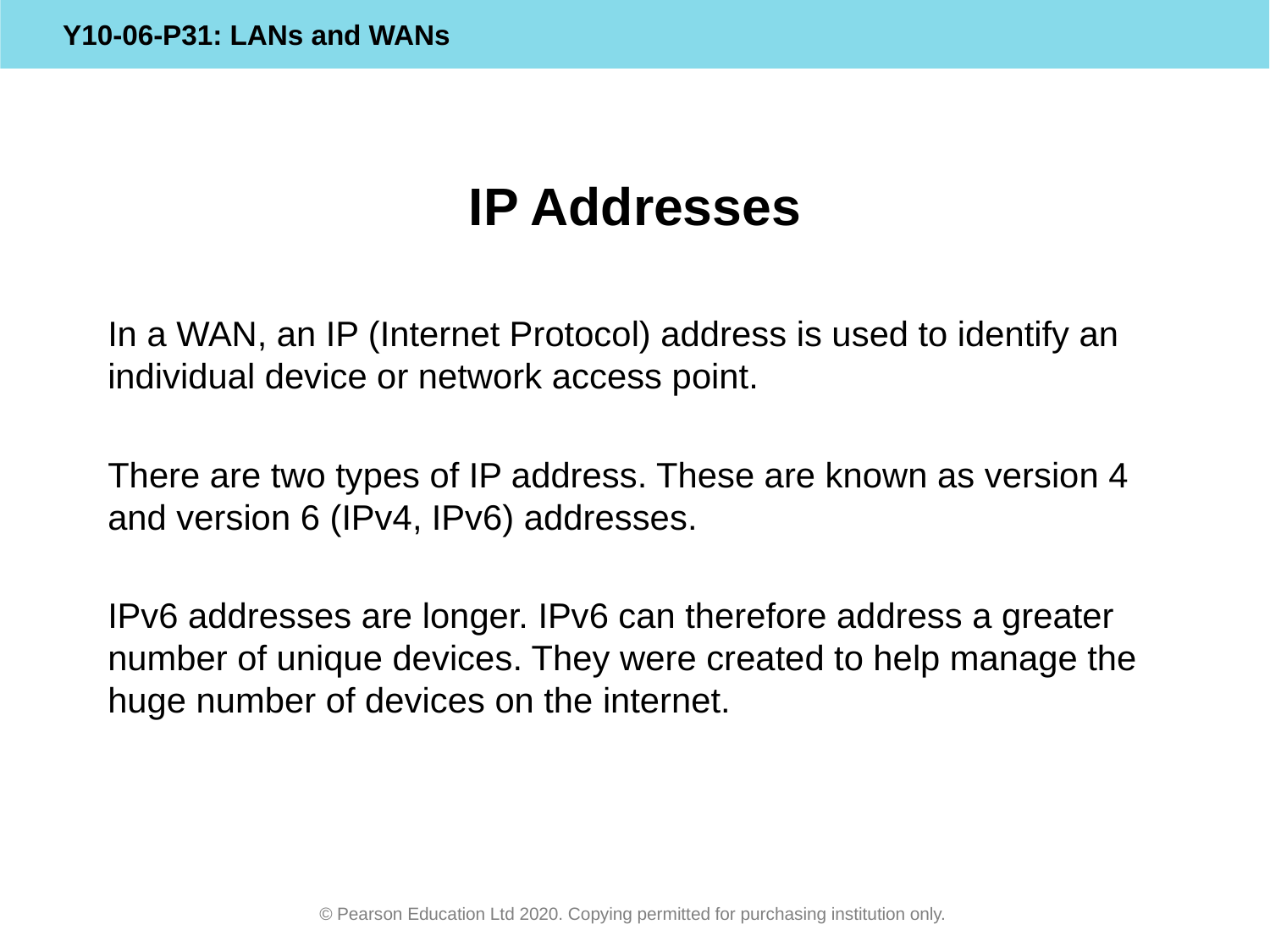

# IP Addresses
In a WAN, an IP (Internet Protocol) address is used to identify an individual device or network access point.

There are two types of IP address. These are known as version 4 and version 6 (IPv4, IPv6) addresses.

IPv6 addresses are longer. IPv6 can therefore address a greater number of unique devices. They were created to help manage the huge number of devices on the internet.
© Pearson Education Ltd 2020. Copying permitted for purchasing institution only.